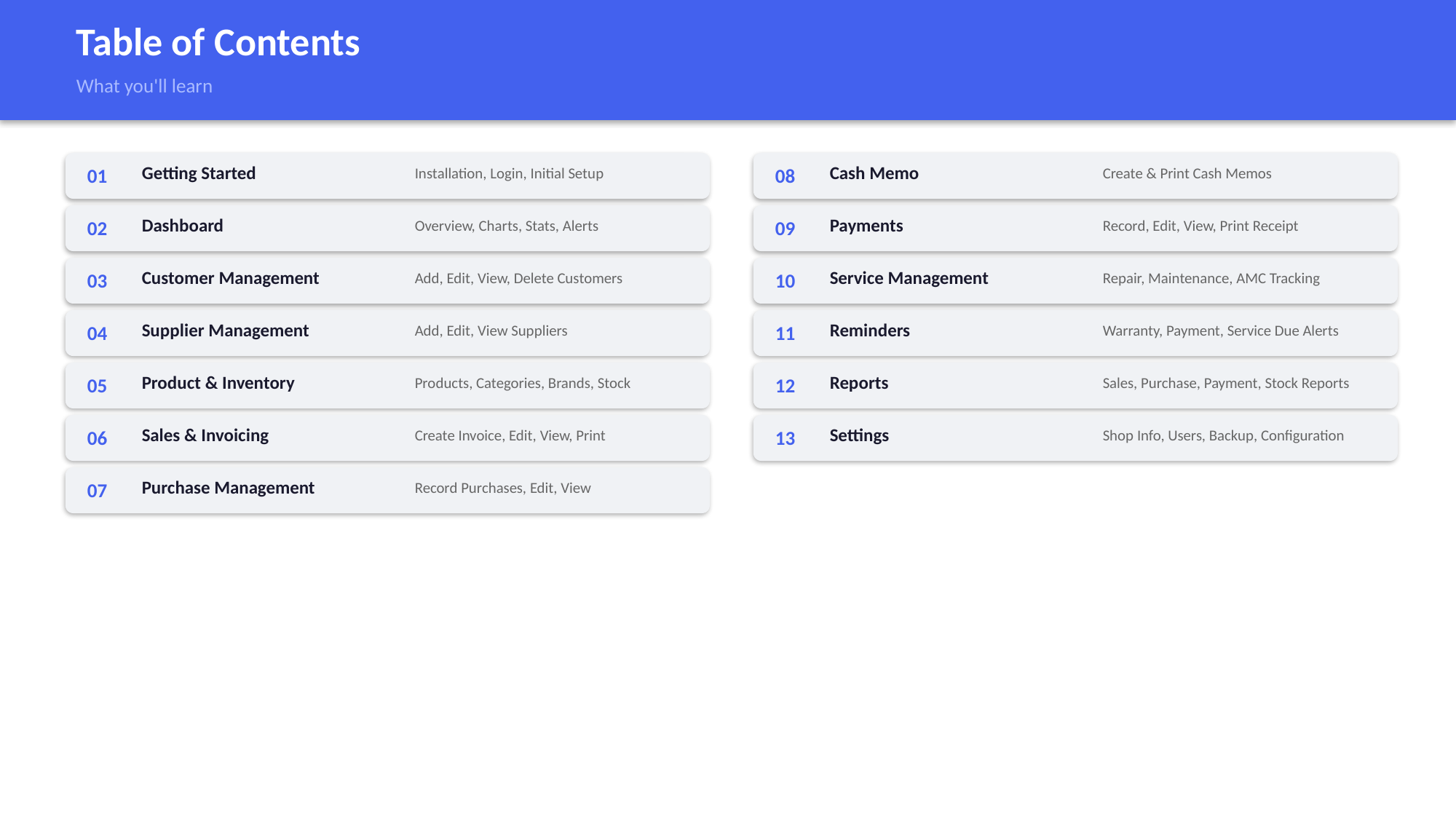

Table of Contents
What you'll learn

Getting Started
Cash Memo
01
Installation, Login, Initial Setup
08
Create & Print Cash Memos

Dashboard
Payments
02
Overview, Charts, Stats, Alerts
09
Record, Edit, View, Print Receipt

Customer Management
Service Management
03
Add, Edit, View, Delete Customers
10
Repair, Maintenance, AMC Tracking

Supplier Management
Reminders
04
Add, Edit, View Suppliers
11
Warranty, Payment, Service Due Alerts

Product & Inventory
Reports
05
Products, Categories, Brands, Stock
12
Sales, Purchase, Payment, Stock Reports

Sales & Invoicing
Settings
06
Create Invoice, Edit, View, Print
13
Shop Info, Users, Backup, Configuration

Purchase Management
07
Record Purchases, Edit, View